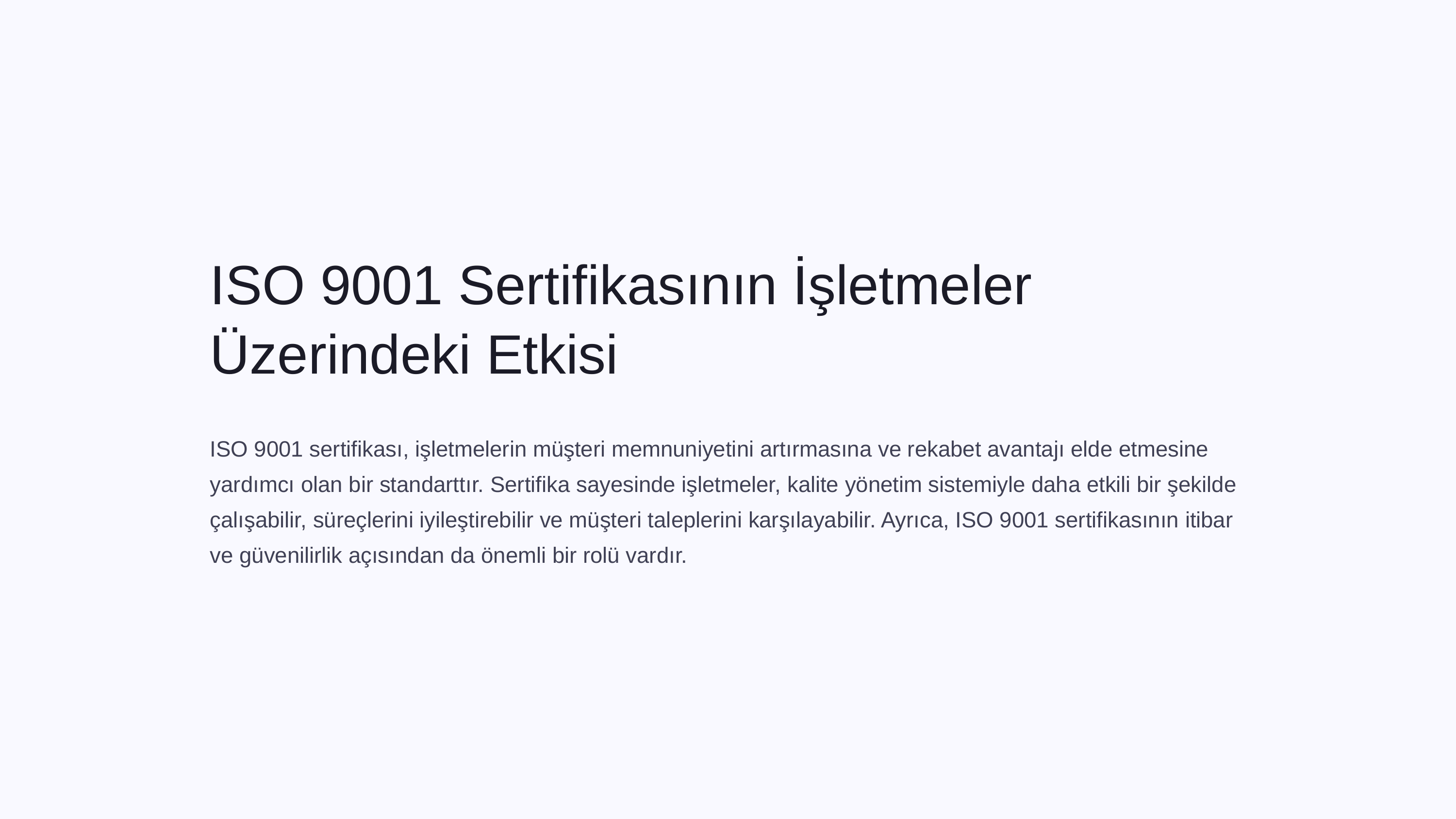

ISO 9001 Sertifikasının İşletmeler Üzerindeki Etkisi
ISO 9001 sertifikası, işletmelerin müşteri memnuniyetini artırmasına ve rekabet avantajı elde etmesine yardımcı olan bir standarttır. Sertifika sayesinde işletmeler, kalite yönetim sistemiyle daha etkili bir şekilde çalışabilir, süreçlerini iyileştirebilir ve müşteri taleplerini karşılayabilir. Ayrıca, ISO 9001 sertifikasının itibar ve güvenilirlik açısından da önemli bir rolü vardır.